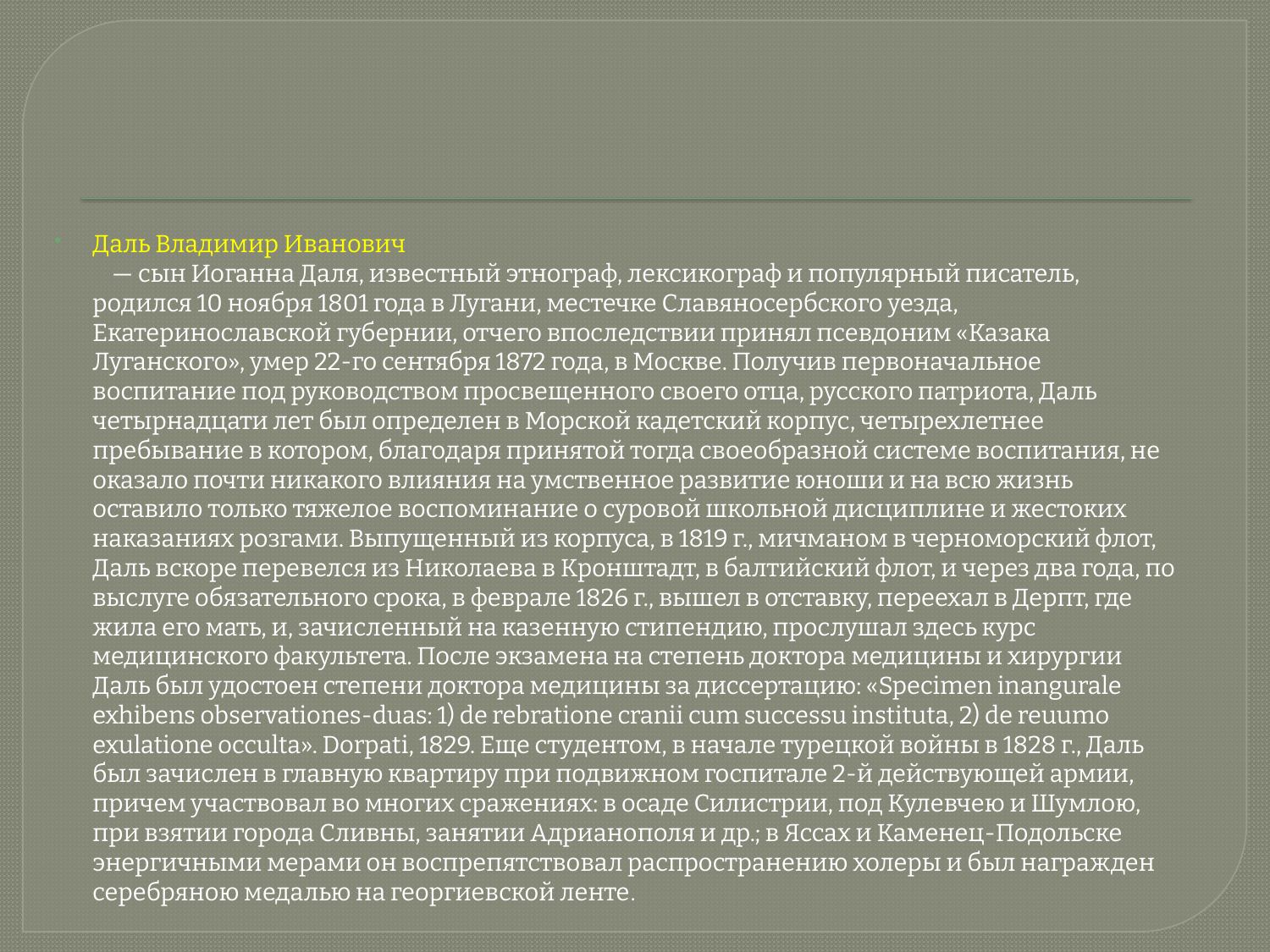

Даль Владимир Иванович 
    — сын Иоганна Даля, известный этнограф, лексикограф и популярный писатель, родился 10 ноября 1801 года в Лугани, местечке Славяносербского уезда, Екатеринославской губернии, отчего впоследствии принял псевдоним «Казака Луганского», умер 22-го сентября 1872 года, в Москве. Получив первоначальное воспитание под руководством просвещенного своего отца, русского патриота, Даль четырнадцати лет был определен в Морской кадетский корпус, четырехлетнее пребывание в котором, благодаря принятой тогда своеобразной системе воспитания, не оказало почти никакого влияния на умственное развитие юноши и на всю жизнь оставило только тяжелое воспоминание о суровой школьной дисциплине и жестоких наказаниях розгами. Выпущенный из корпуса, в 1819 г., мичманом в черноморский флот, Даль вскоре перевелся из Николаева в Кронштадт, в балтийский флот, и через два года, по выслуге обязательного срока, в феврале 1826 г., вышел в отставку, переехал в Дерпт, где жила его мать, и, зачисленный на казенную стипендию, прослушал здесь курс медицинского факультета. После экзамена на степень доктора медицины и хирургии Даль был удостоен степени доктора медицины за диссертацию: «Spеcimen inangurale exhibens observationes-duas: 1) de rebratione cranii cum successu instituta, 2) de reuumo exulatione occulta». Dorpati, 1829. Еще студентом, в начале турецкой войны в 1828 г., Даль был зачислен в главную квартиру при подвижном госпитале 2-й действующей армии, причем участвовал во многих сражениях: в осаде Силистрии, под Кулевчею и Шумлою, при взятии города Сливны, занятии Адрианополя и др.; в Яссах и Каменец-Подольске энергичными мерами он воспрепятствовал распространению холеры и был награжден серебряною медалью на георгиевской ленте.